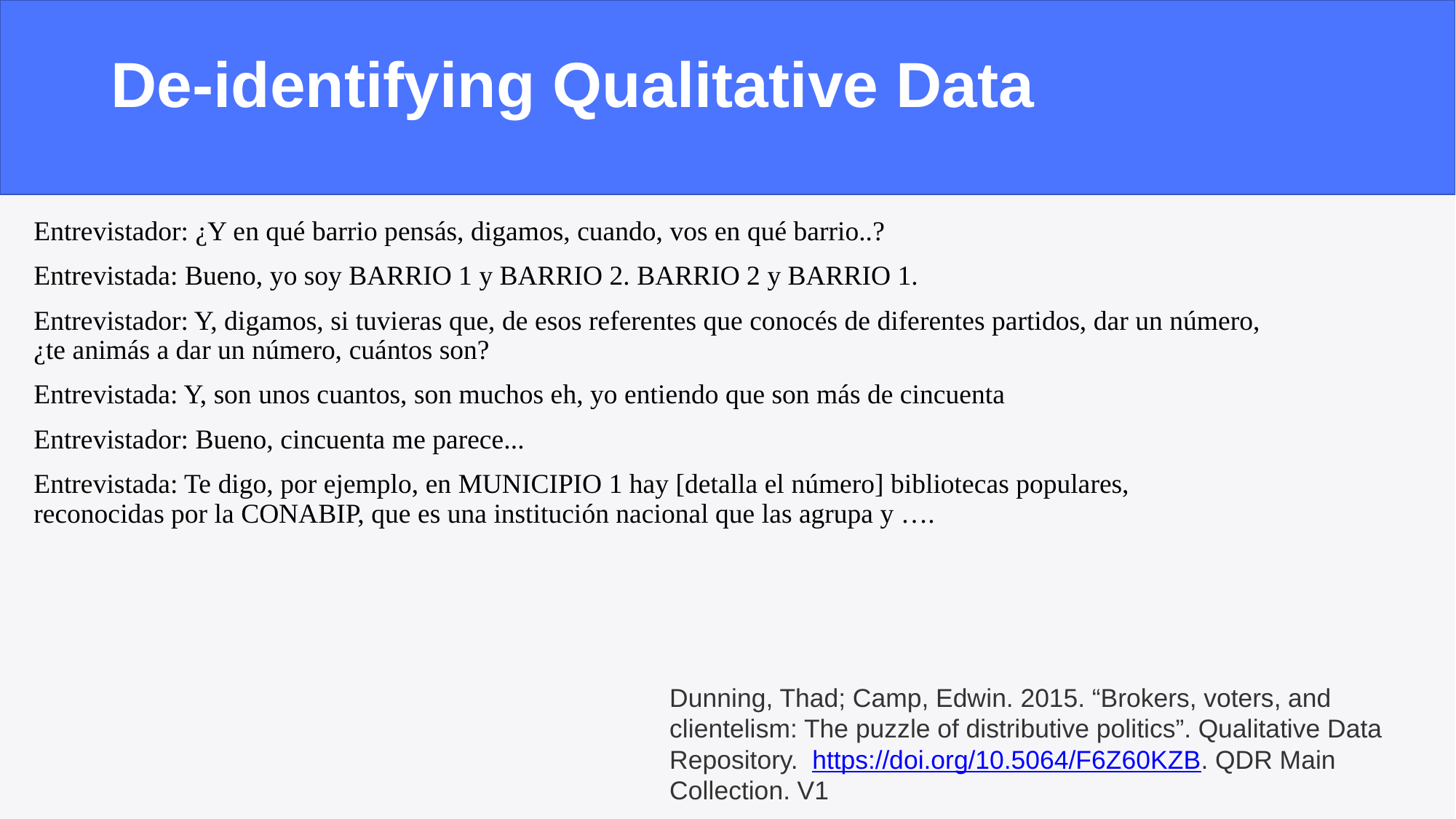

# De-identifying Qualitative Data
Entrevistador: ¿Y en qué barrio pensás, digamos, cuando, vos en qué barrio..?
Entrevistada: Bueno, yo soy BARRIO 1 y BARRIO 2. BARRIO 2 y BARRIO 1.
Entrevistador: Y, digamos, si tuvieras que, de esos referentes que conocés de diferentes partidos, dar un número, ¿te animás a dar un número, cuántos son?
Entrevistada: Y, son unos cuantos, son muchos eh, yo entiendo que son más de cincuenta
Entrevistador: Bueno, cincuenta me parece...
Entrevistada: Te digo, por ejemplo, en MUNICIPIO 1 hay [detalla el número] bibliotecas populares, reconocidas por la CONABIP, que es una institución nacional que las agrupa y ….
Dunning, Thad; Camp, Edwin. 2015. “Brokers, voters, and clientelism: The puzzle of distributive politics”. Qualitative Data Repository.  https://doi.org/10.5064/F6Z60KZB. QDR Main Collection. V1